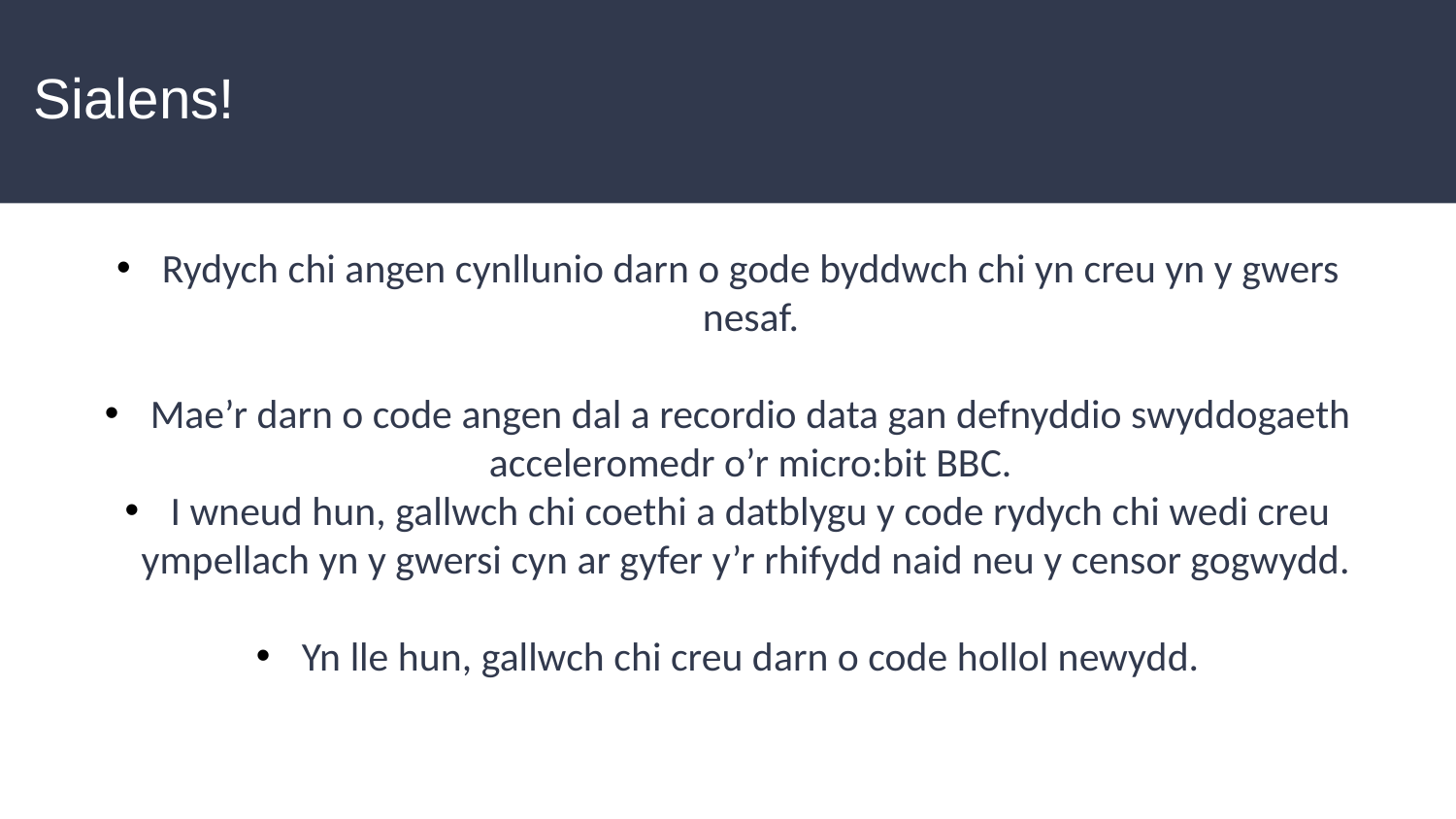

# Sialens!
Rydych chi angen cynllunio darn o gode byddwch chi yn creu yn y gwers nesaf.

Mae’r darn o code angen dal a recordio data gan defnyddio swyddogaeth acceleromedr o’r micro:bit BBC.
I wneud hun, gallwch chi coethi a datblygu y code rydych chi wedi creu ympellach yn y gwersi cyn ar gyfer y’r rhifydd naid neu y censor gogwydd.

Yn lle hun, gallwch chi creu darn o code hollol newydd.